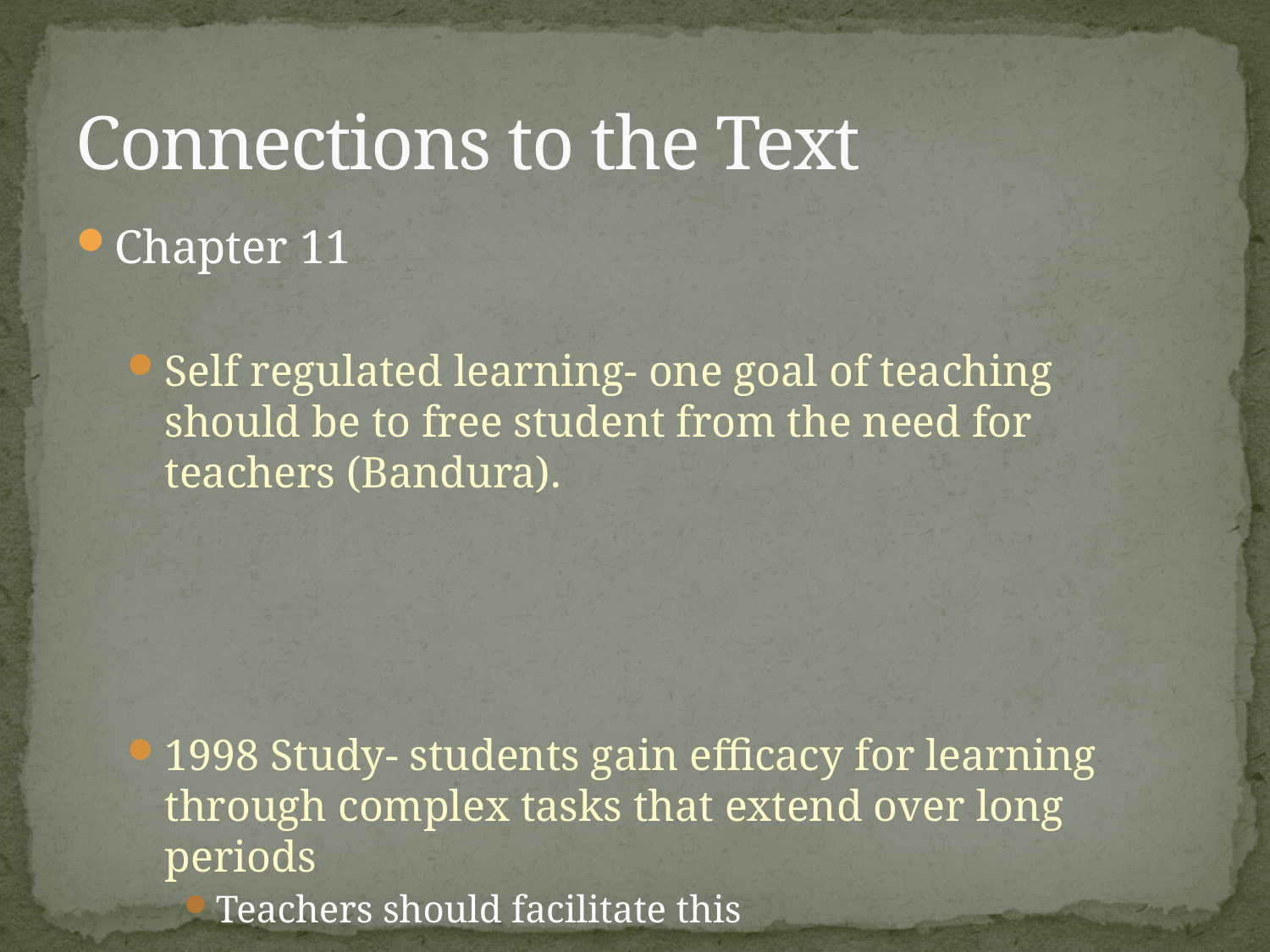

# Connections to the Text
Chapter 11

Self regulated learning- one goal of teaching should be to free student from the need for teachers (Bandura).

1998 Study- students gain efficacy for learning through complex tasks that extend over long periods
Teachers should facilitate this